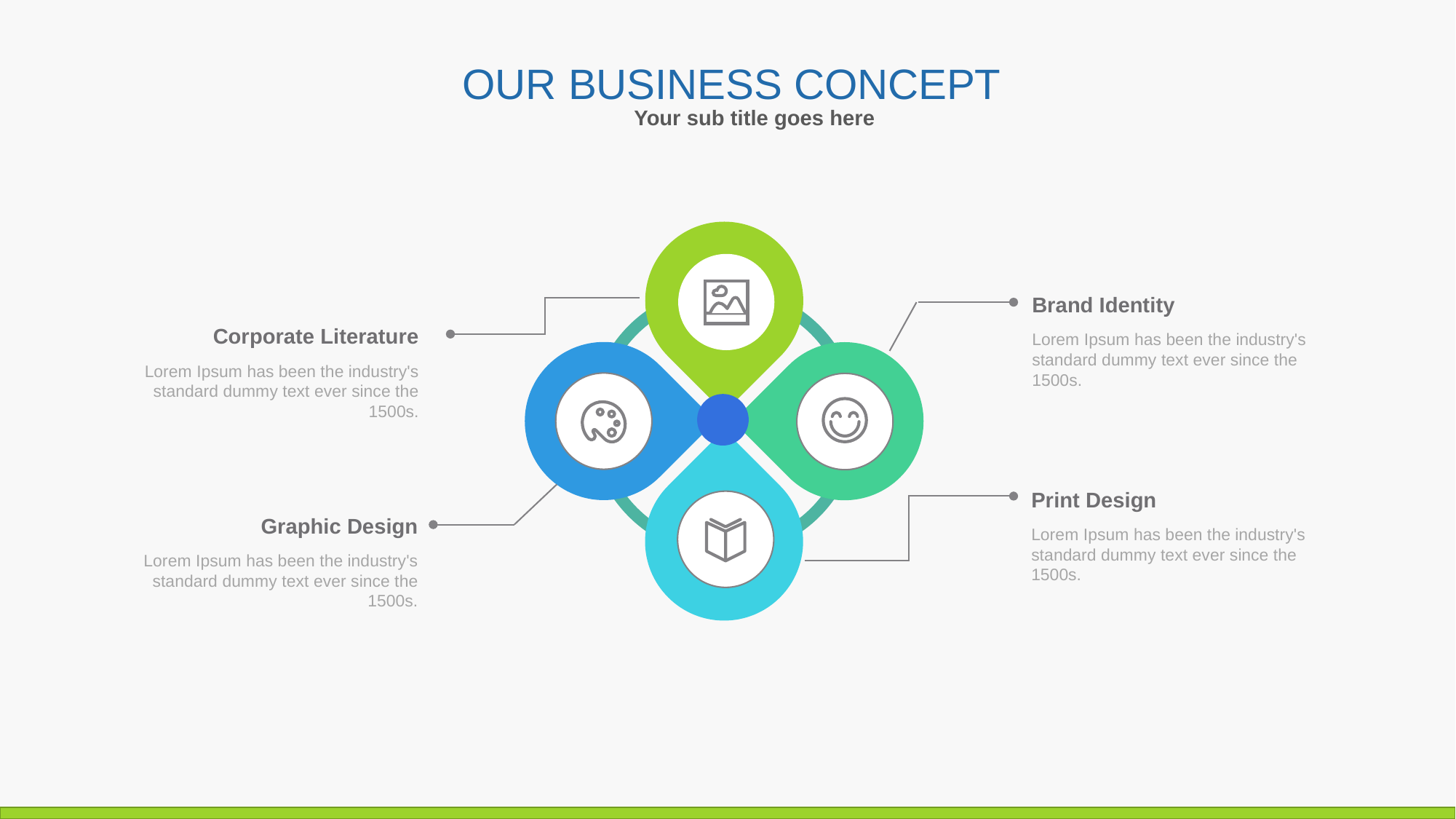

OUR BUSINESS CONCEPT
Your sub title goes here

Brand Identity
Lorem Ipsum has been the industry's standard dummy text ever since the 1500s.
Corporate Literature
Lorem Ipsum has been the industry's standard dummy text ever since the 1500s.

Print Design
Lorem Ipsum has been the industry's standard dummy text ever since the 1500s.

Graphic Design
Lorem Ipsum has been the industry's standard dummy text ever since the 1500s.